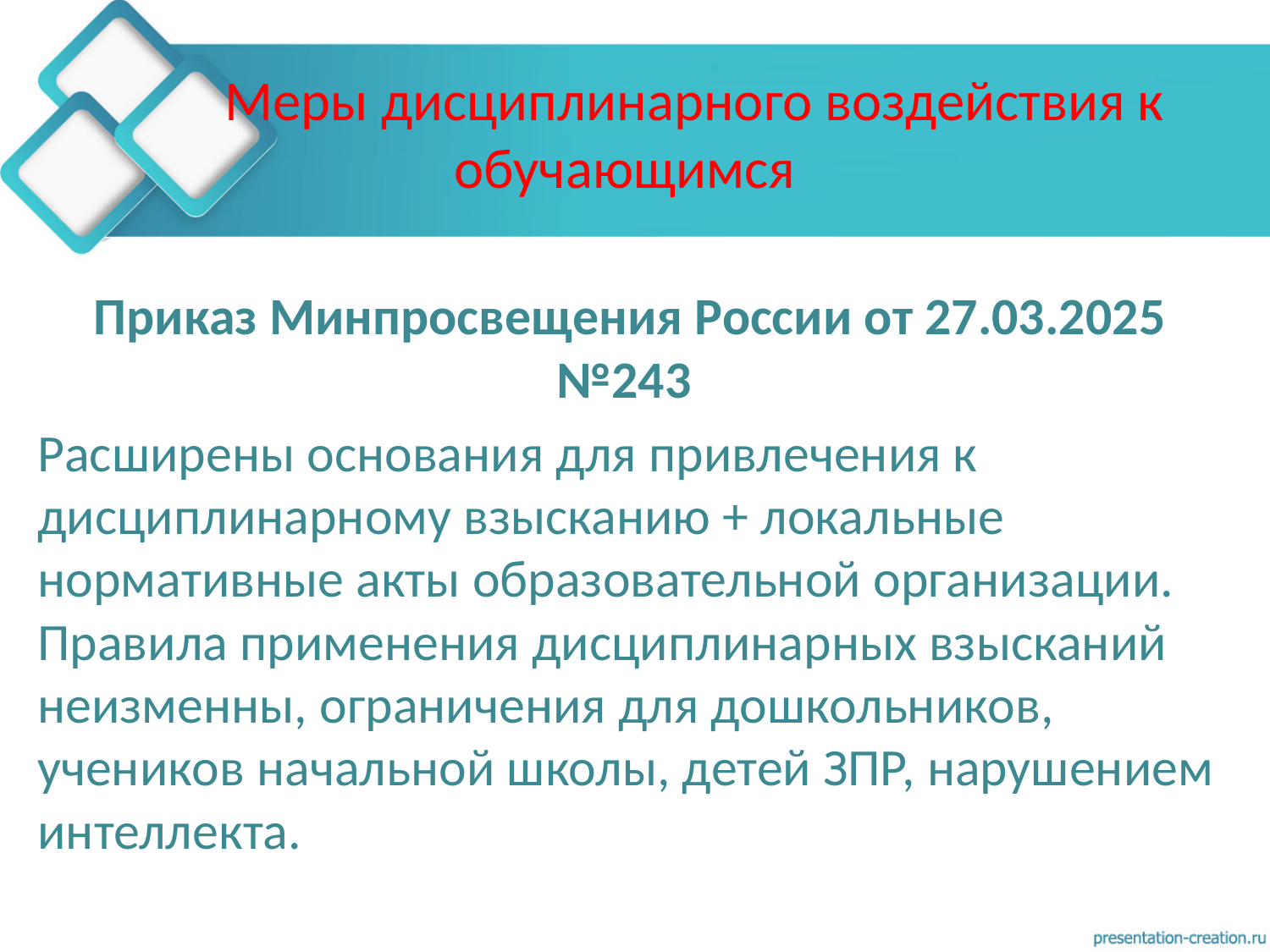

# Меры дисциплинарного воздействия к обучающимся
Приказ Минпросвещения России от 27.03.2025 №243
Расширены основания для привлечения к дисциплинарному взысканию + локальные нормативные акты образовательной организации. Правила применения дисциплинарных взысканий неизменны, ограничения для дошкольников, учеников начальной школы, детей ЗПР, нарушением интеллекта.